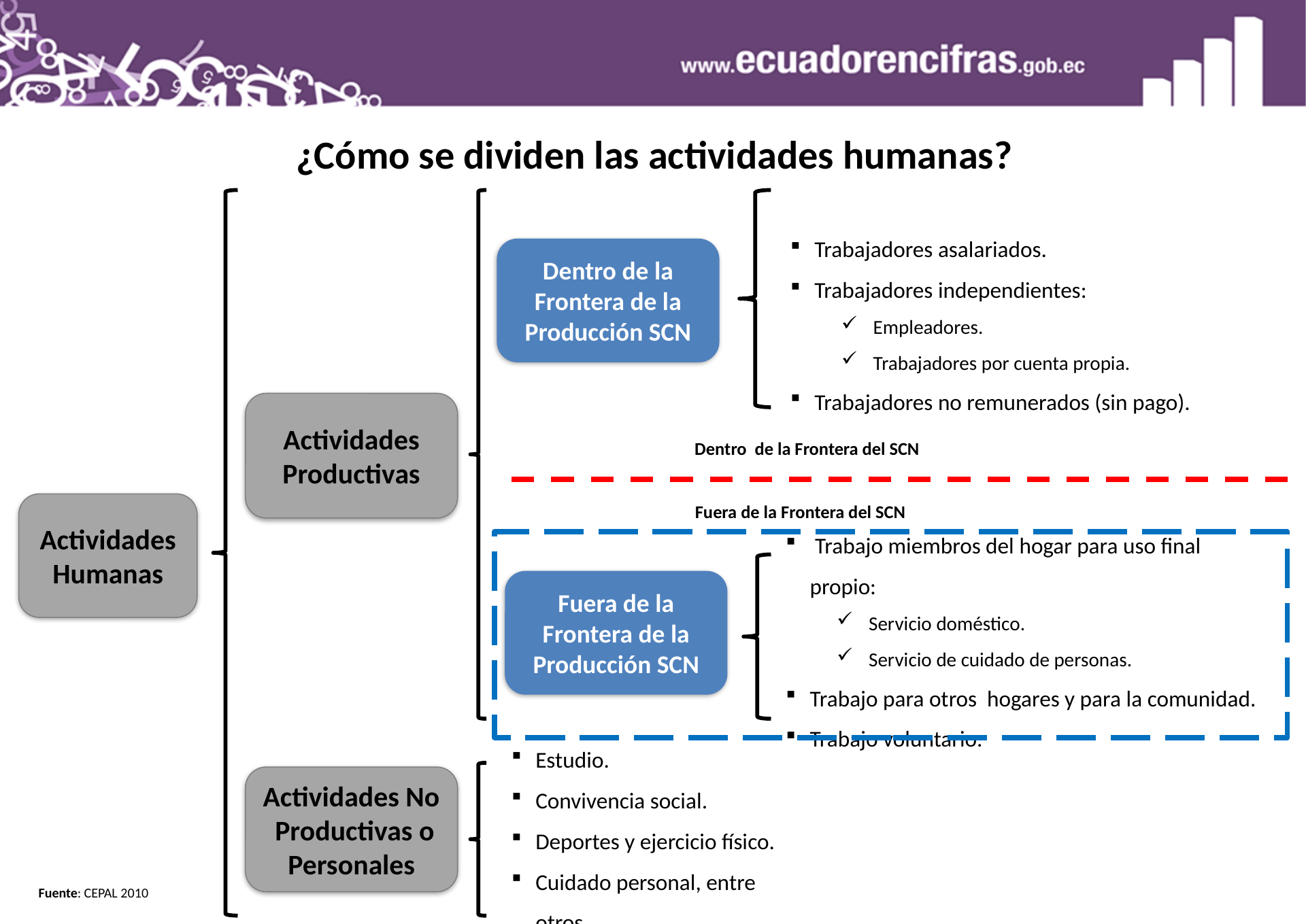

¿Cómo se dividen las actividades humanas?

Trabajadores asalariados.
Trabajadores independientes:
Empleadores.
Trabajadores por cuenta propia.
Trabajadores no remunerados (sin pago).
Dentro de la Frontera de la Producción SCN
Actividades Productivas
Dentro  de la Frontera del SCN
Actividades Humanas
Fuera de la Frontera del SCN
 Trabajo miembros del hogar para uso final propio:
Servicio doméstico.
Servicio de cuidado de personas.
Trabajo para otros  hogares y para la comunidad.
Trabajo voluntario.

Fuera de la Frontera de la Producción SCN

Estudio.
Convivencia social.
Deportes y ejercicio físico.
Cuidado personal, entre otros.

Actividades No  Productivas o Personales
Fuente: CEPAL 2010